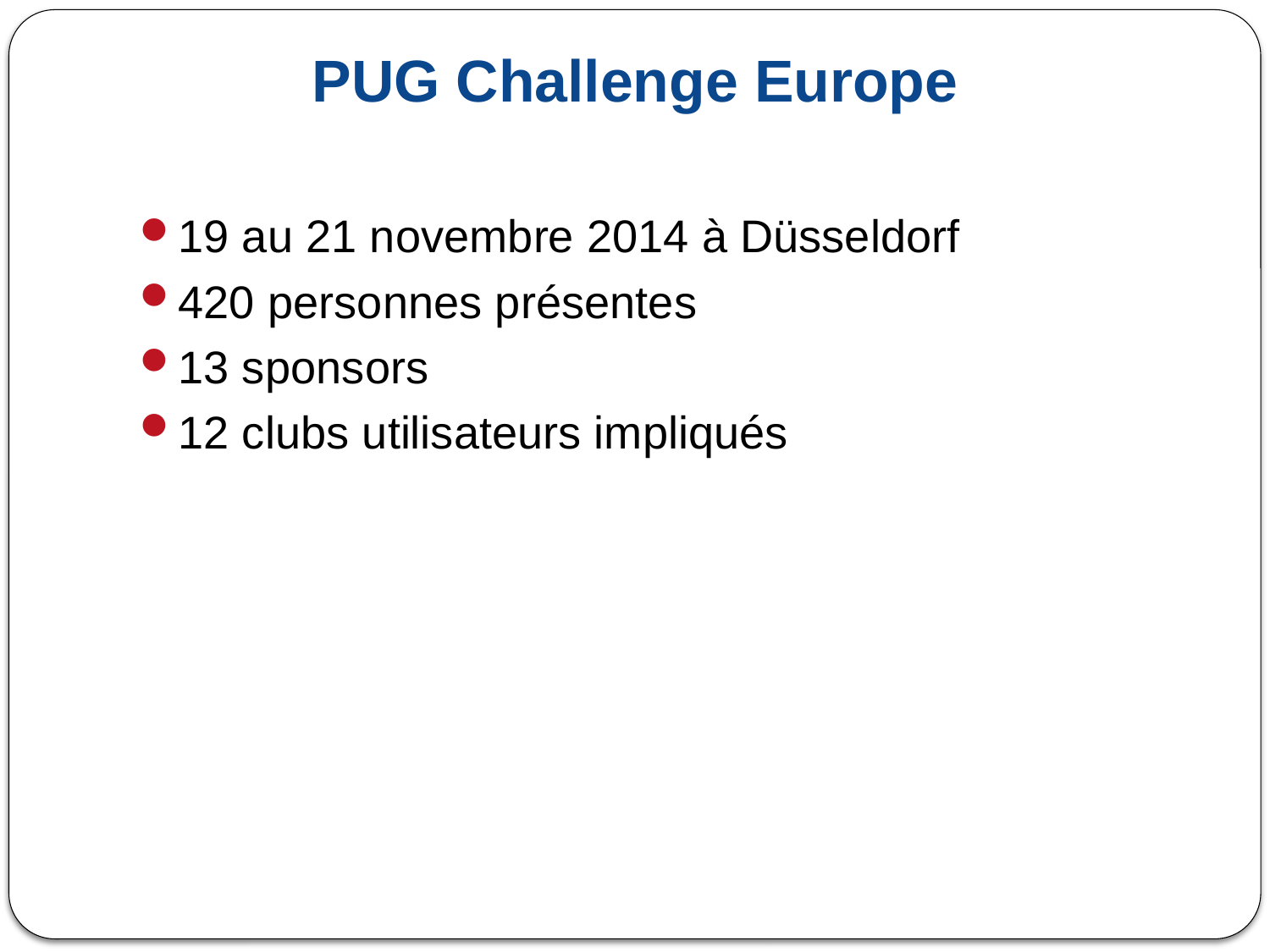

PUG Challenge Europe
19 au 21 novembre 2014 à Düsseldorf
420 personnes présentes
13 sponsors
12 clubs utilisateurs impliqués